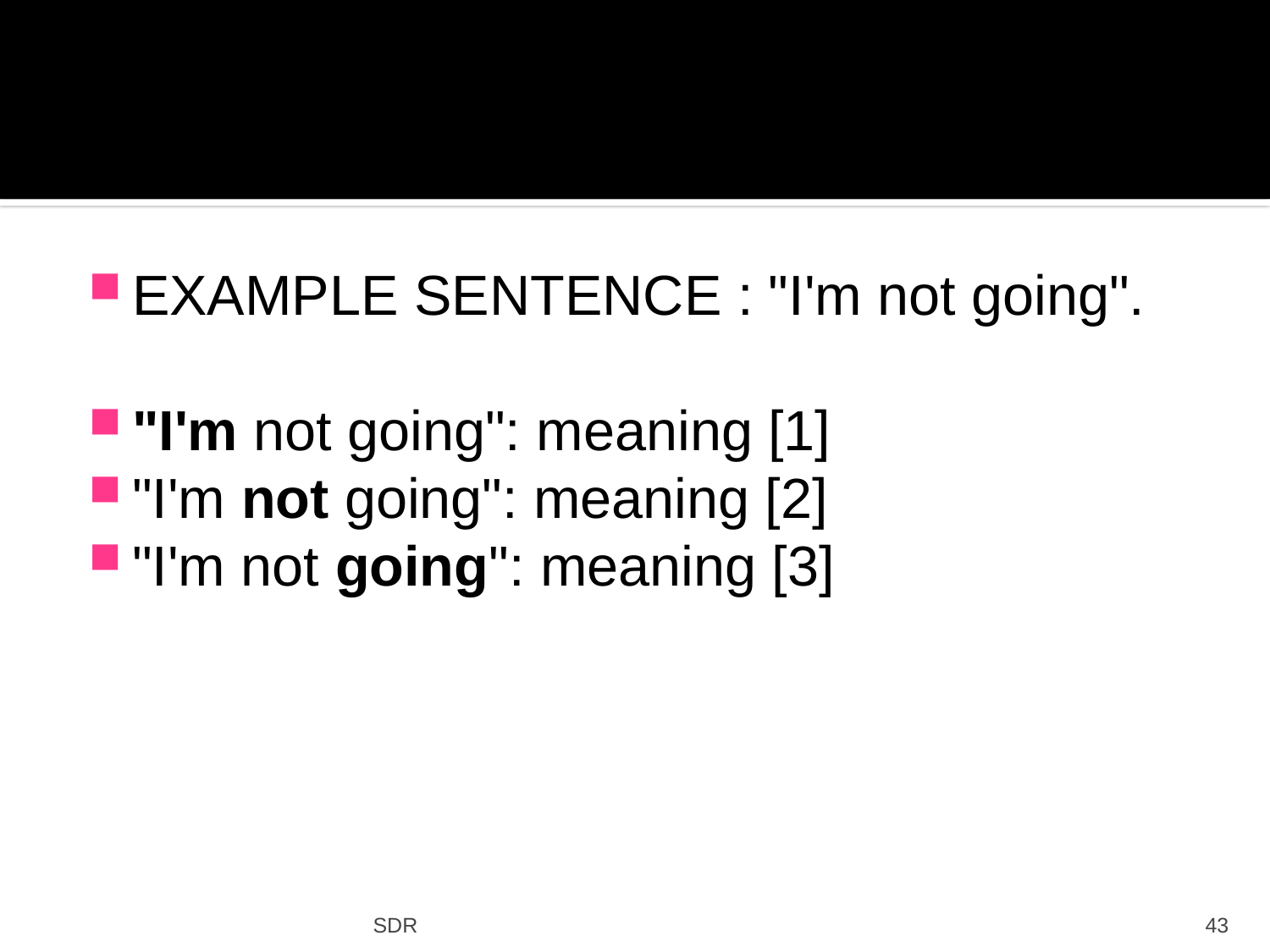

#
EXAMPLE SENTENCE : "I'm not going".

"I'm not going": meaning [1]
"I'm not going": meaning [2]
"I'm not going": meaning [3]

SDR
43